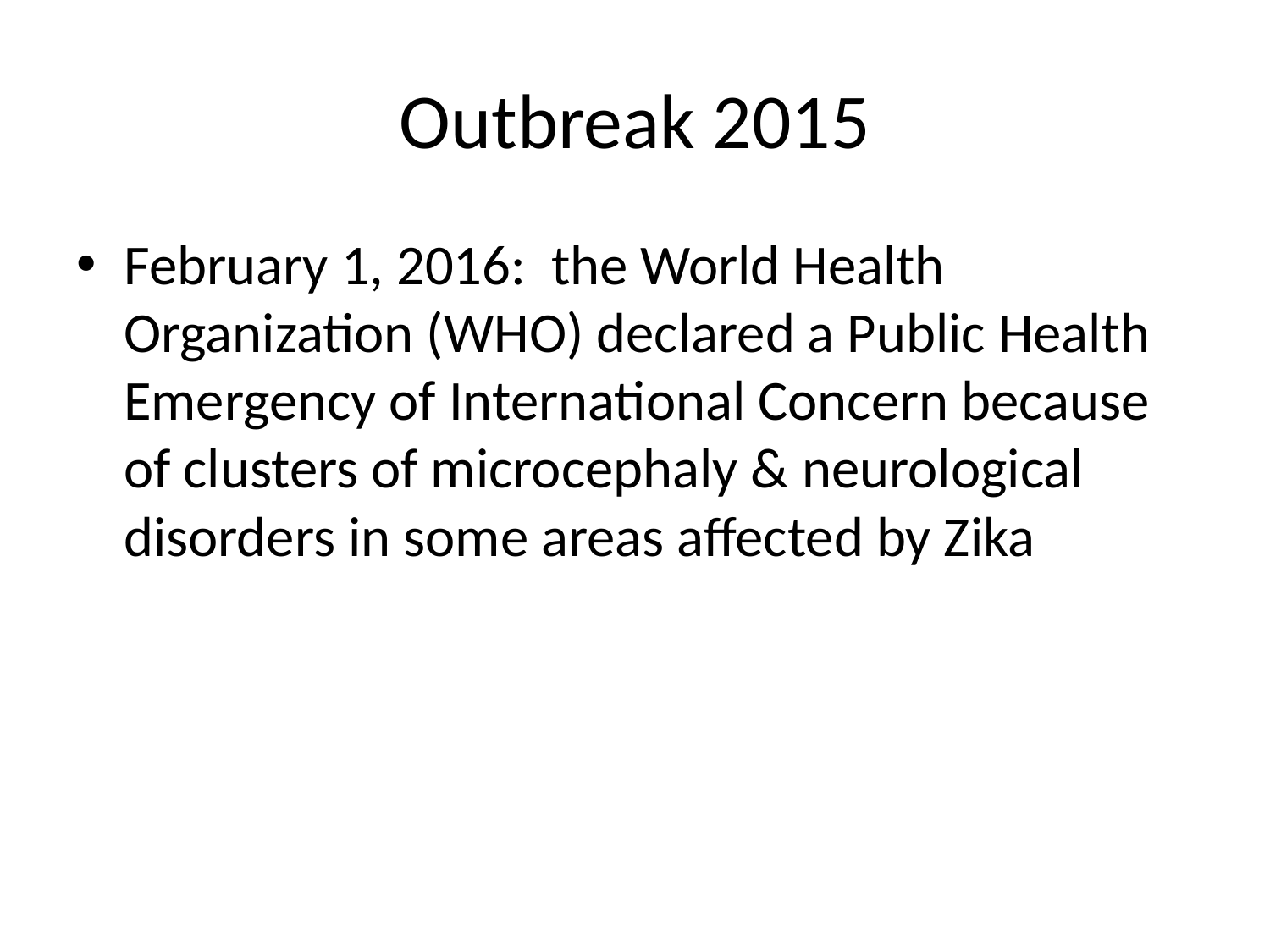

# Outbreak 2015
February 1, 2016:  the World Health Organization (WHO) declared a Public Health Emergency of International Concern because of clusters of microcephaly & neurological disorders in some areas affected by Zika